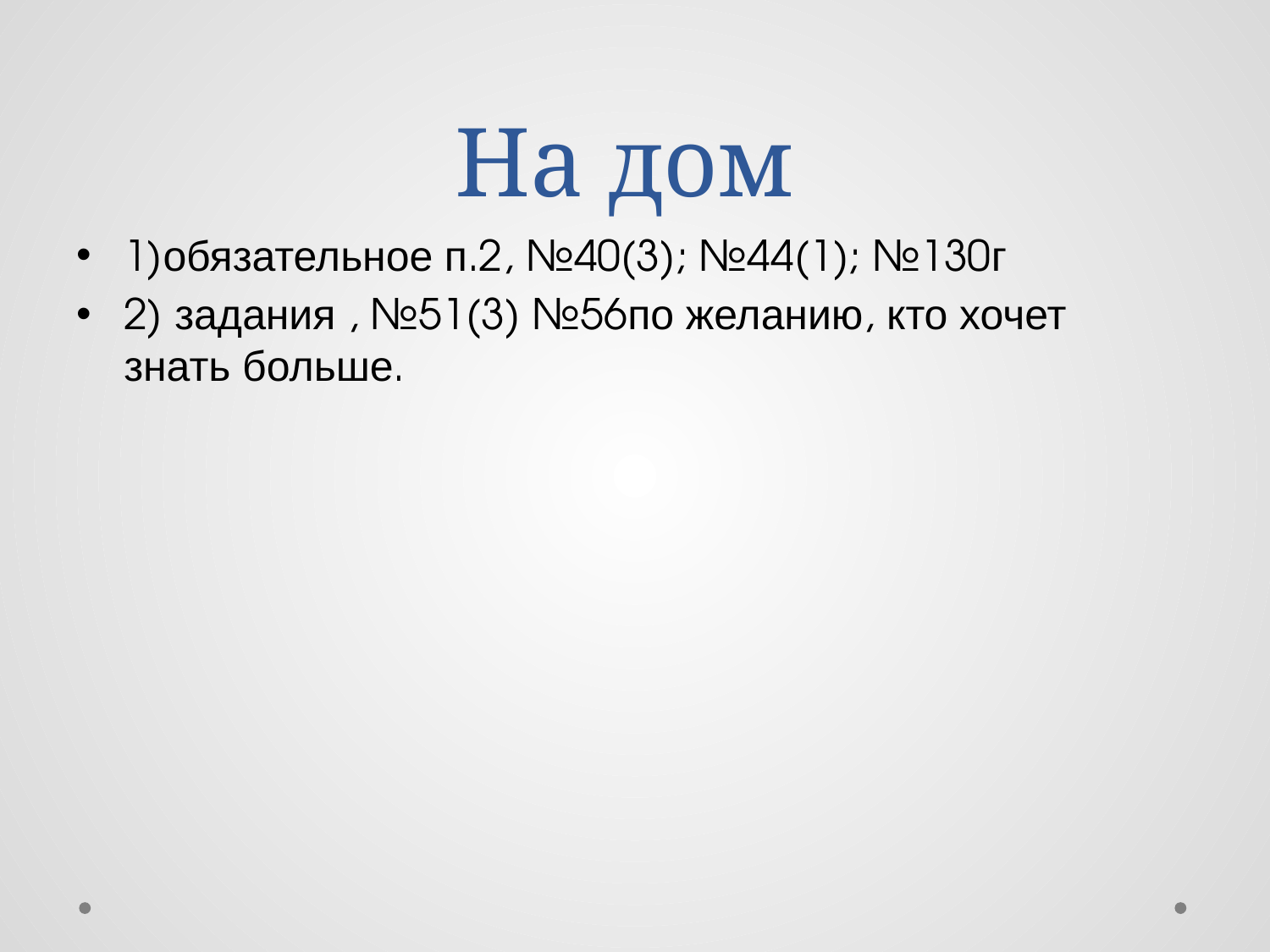

# На дом
1)обязательное п.2, №40(3); №44(1); №130г
2) задания , №51(3) №56по желанию, кто хочет  знать больше.